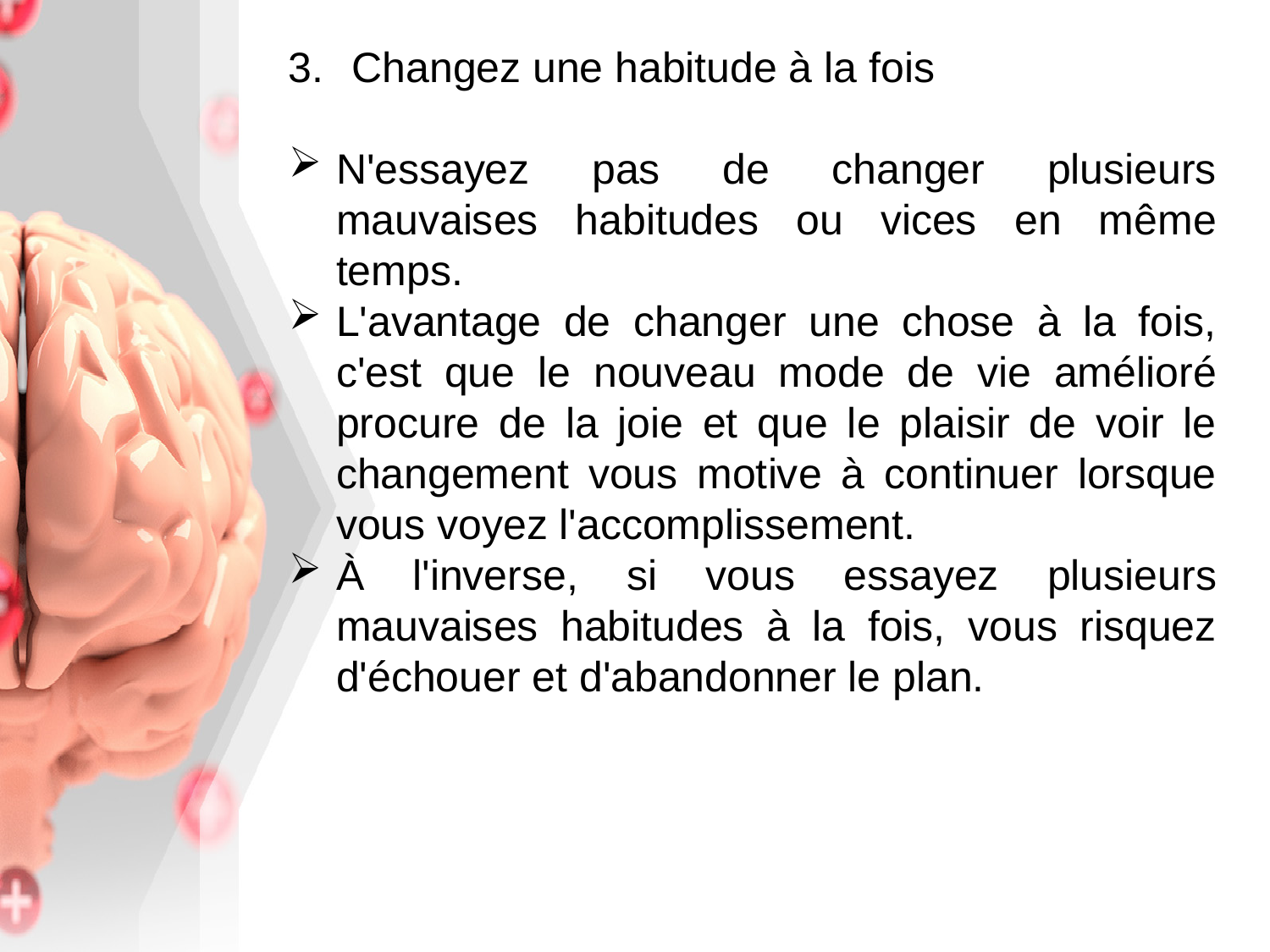

Changez une habitude à la fois

N'essayez pas de changer plusieurs mauvaises habitudes ou vices en même temps.
L'avantage de changer une chose à la fois, c'est que le nouveau mode de vie amélioré procure de la joie et que le plaisir de voir le changement vous motive à continuer lorsque vous voyez l'accomplissement.
À l'inverse, si vous essayez plusieurs mauvaises habitudes à la fois, vous risquez d'échouer et d'abandonner le plan.